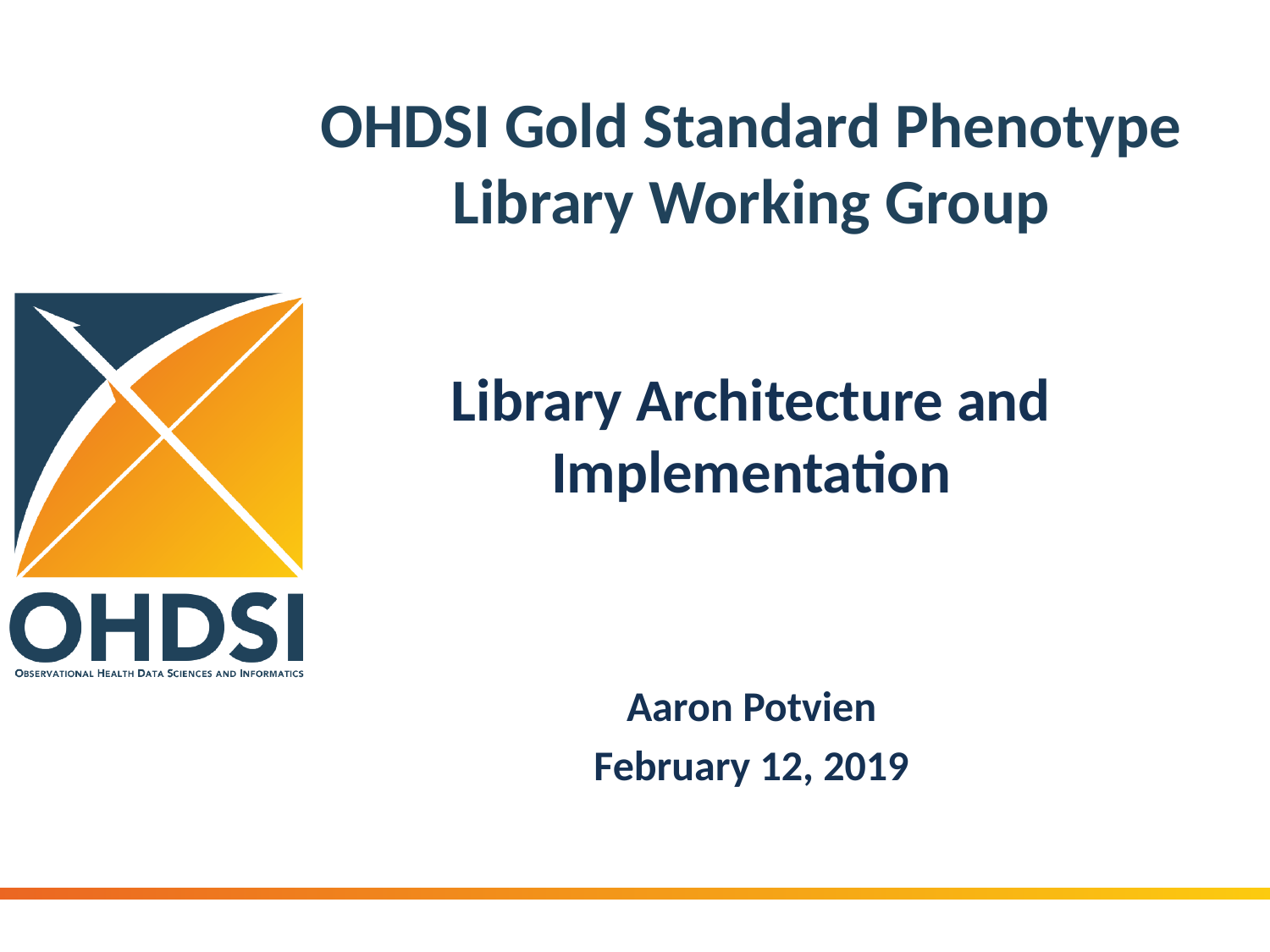

# OHDSI Gold Standard Phenotype Library Working Group
Library Architecture and Implementation
Aaron Potvien
February 12, 2019